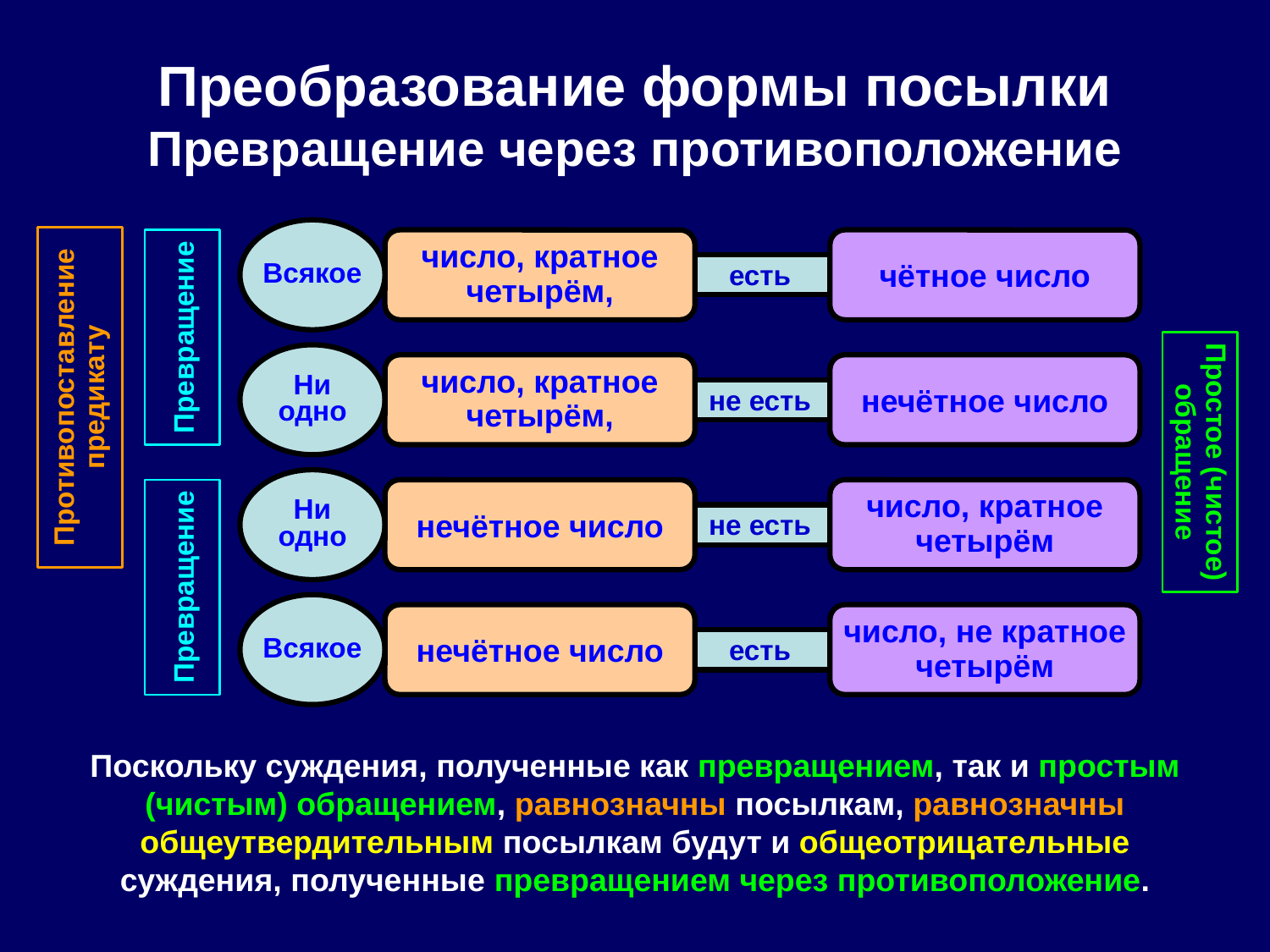

Преобразование формы посылки
Превращение через противоположение
Всякое
число, кратное четырём,
чётное число
есть
Превращение
Ни одно
Противопоставление предикату
число, кратное четырём,
нечётное число
не есть
Простое (чистое)
обращение
Ни одно

нечётное число
число, кратное четырём
не есть
Превращение
Всякое
нечётное число
число, не кратное четырём
есть
Поскольку суждения, полученные как превращением, так и простым (чистым) обращением, равнозначны посылкам, равнозначны общеутвердительным посылкам будут и общеотрицательные суждения, полученные превращением через противоположение.